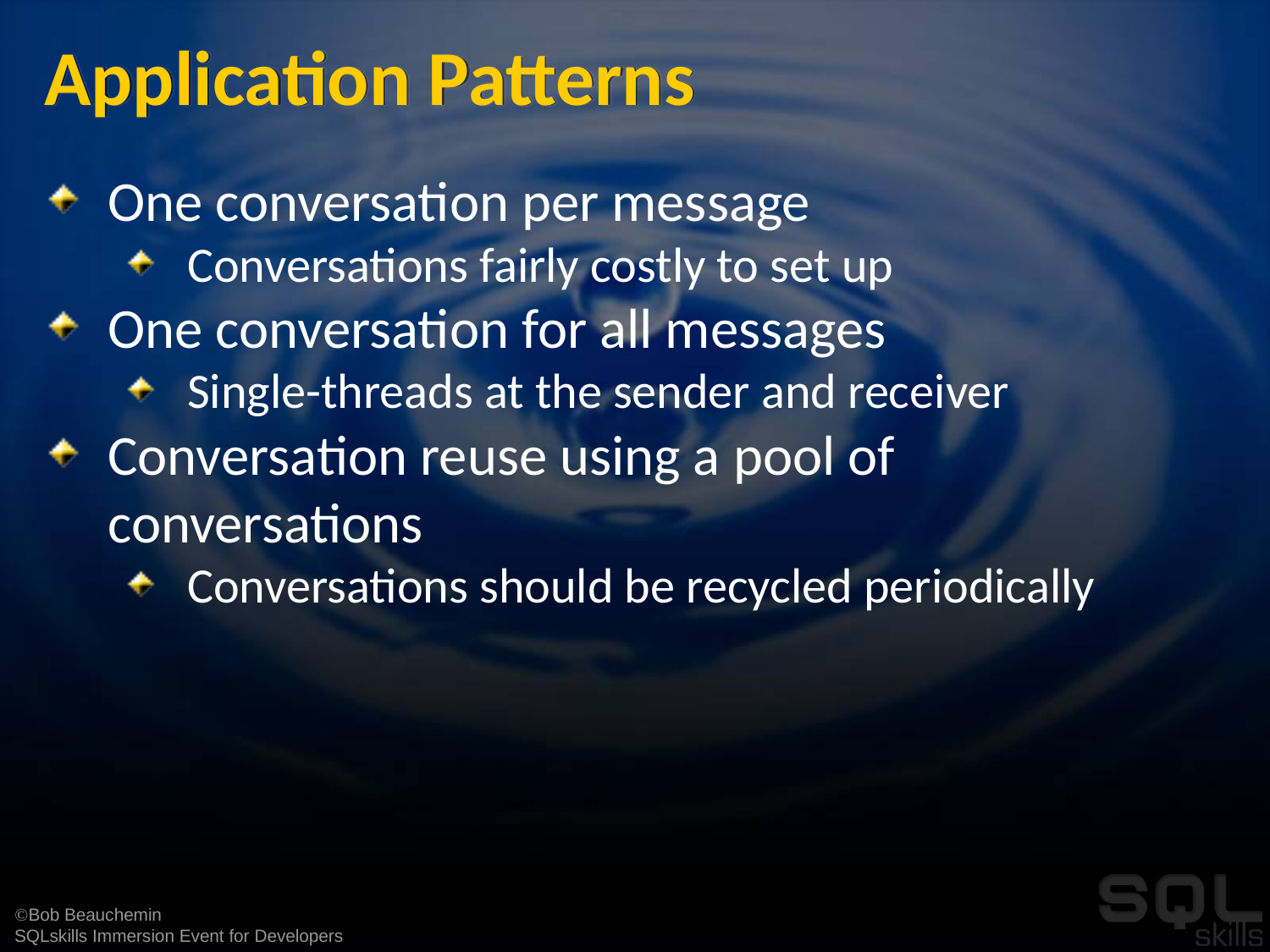

# Application Patterns
One conversation per message
Conversations fairly costly to set up
One conversation for all messages
Single-threads at the sender and receiver
Conversation reuse using a pool of conversations
Conversations should be recycled periodically